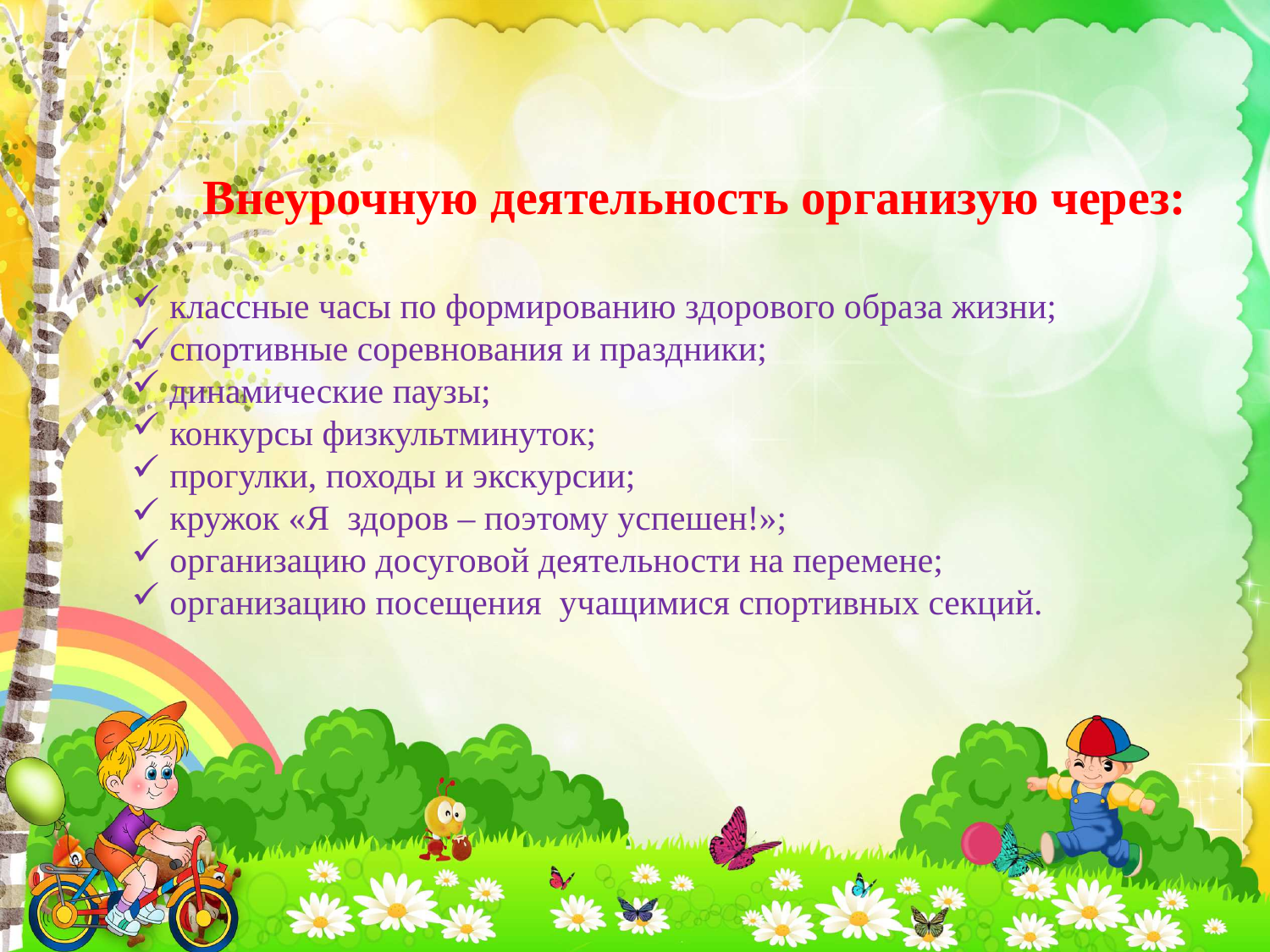

Внеурочную деятельность организую через:

 классные часы по формированию здорового образа жизни;
 спортивные соревнования и праздники;
 динамические паузы;
 конкурсы физкультминуток;
 прогулки, походы и экскурсии;
 кружок «Я  здоров – поэтому успешен!»;
 организацию досуговой деятельности на перемене;
 организацию посещения  учащимися спортивных секций.